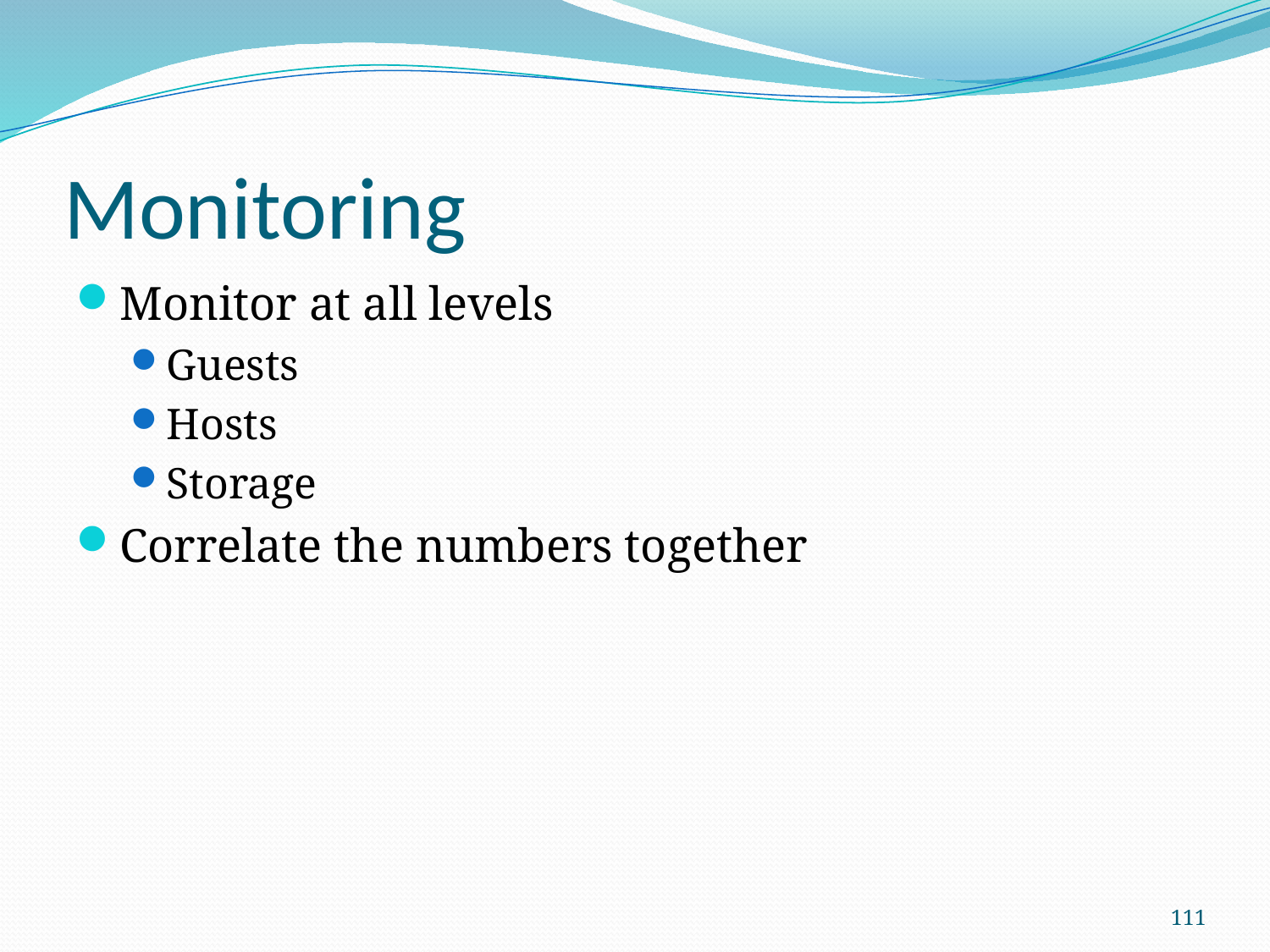

# Monitoring
Monitor at all levels
Guests
Hosts
Storage
Correlate the numbers together

111